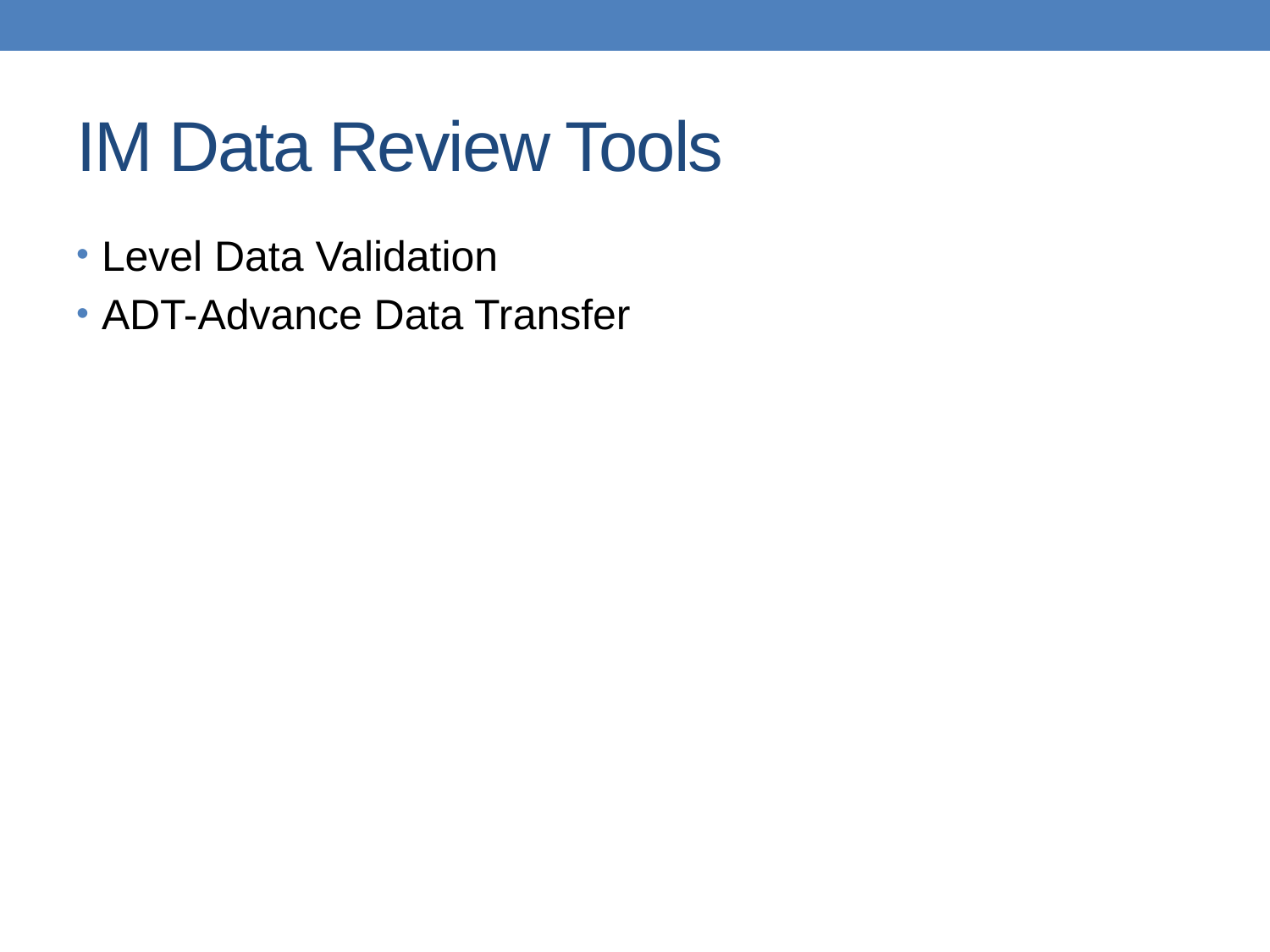

# IM Data Review Tools
Level Data Validation
ADT-Advance Data Transfer